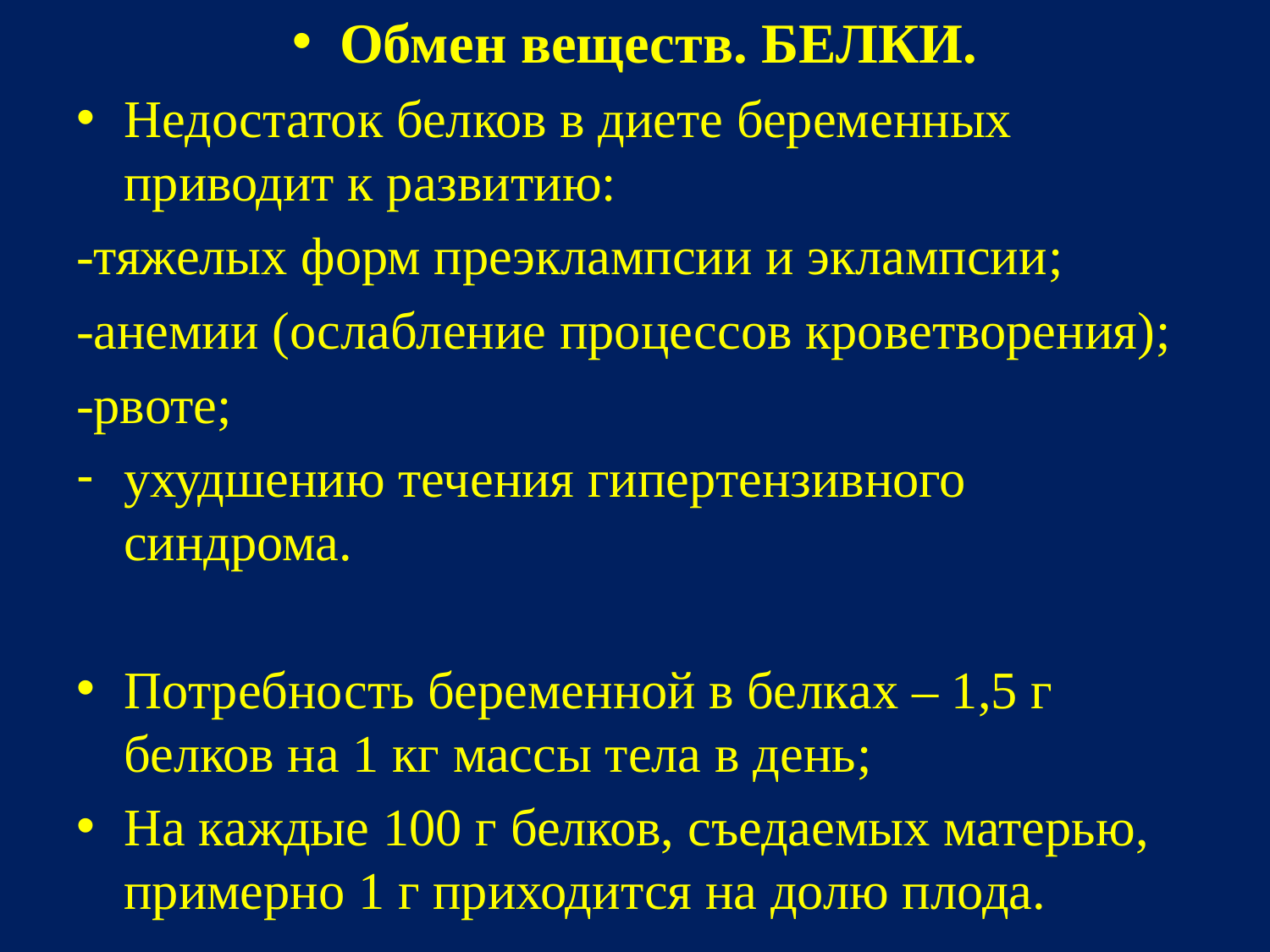

Обмен веществ. БЕЛКИ.
Недостаток белков в диете беременных приводит к развитию:
-тяжелых форм преэклампсии и эклампсии;
-анемии (ослабление процессов кроветворения);
-рвоте;
ухудшению течения гипертензивного синдрома.

Потребность беременной в белках – 1,5 г белков на 1 кг массы тела в день;
На каждые 100 г белков, съедаемых матерью, примерно 1 г приходится на долю плода.